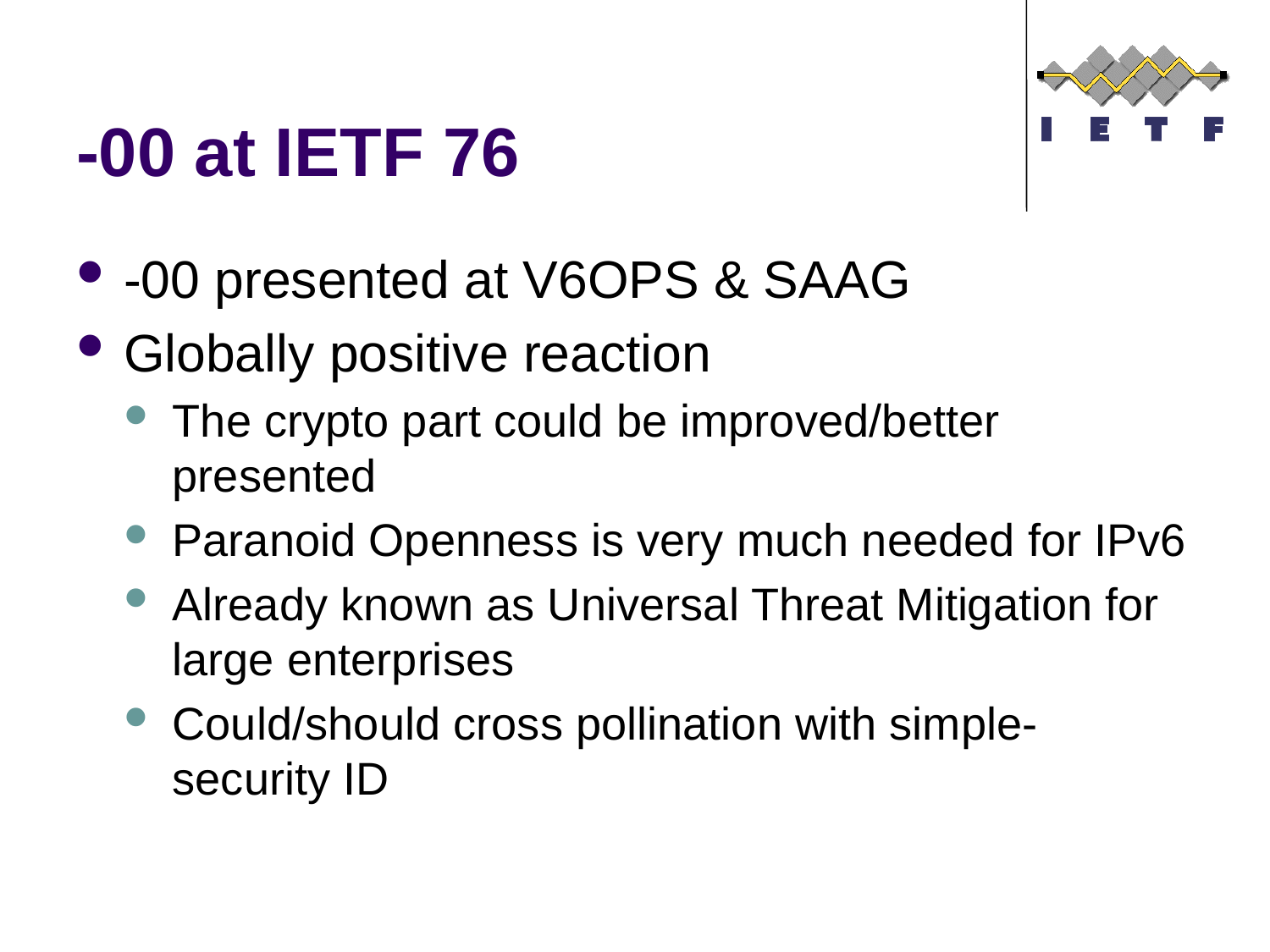

# -00 at IETF 76
-00 presented at V6OPS & SAAG
Globally positive reaction
The crypto part could be improved/better presented
Paranoid Openness is very much needed for IPv6
Already known as Universal Threat Mitigation for large enterprises
Could/should cross pollination with simple-security ID